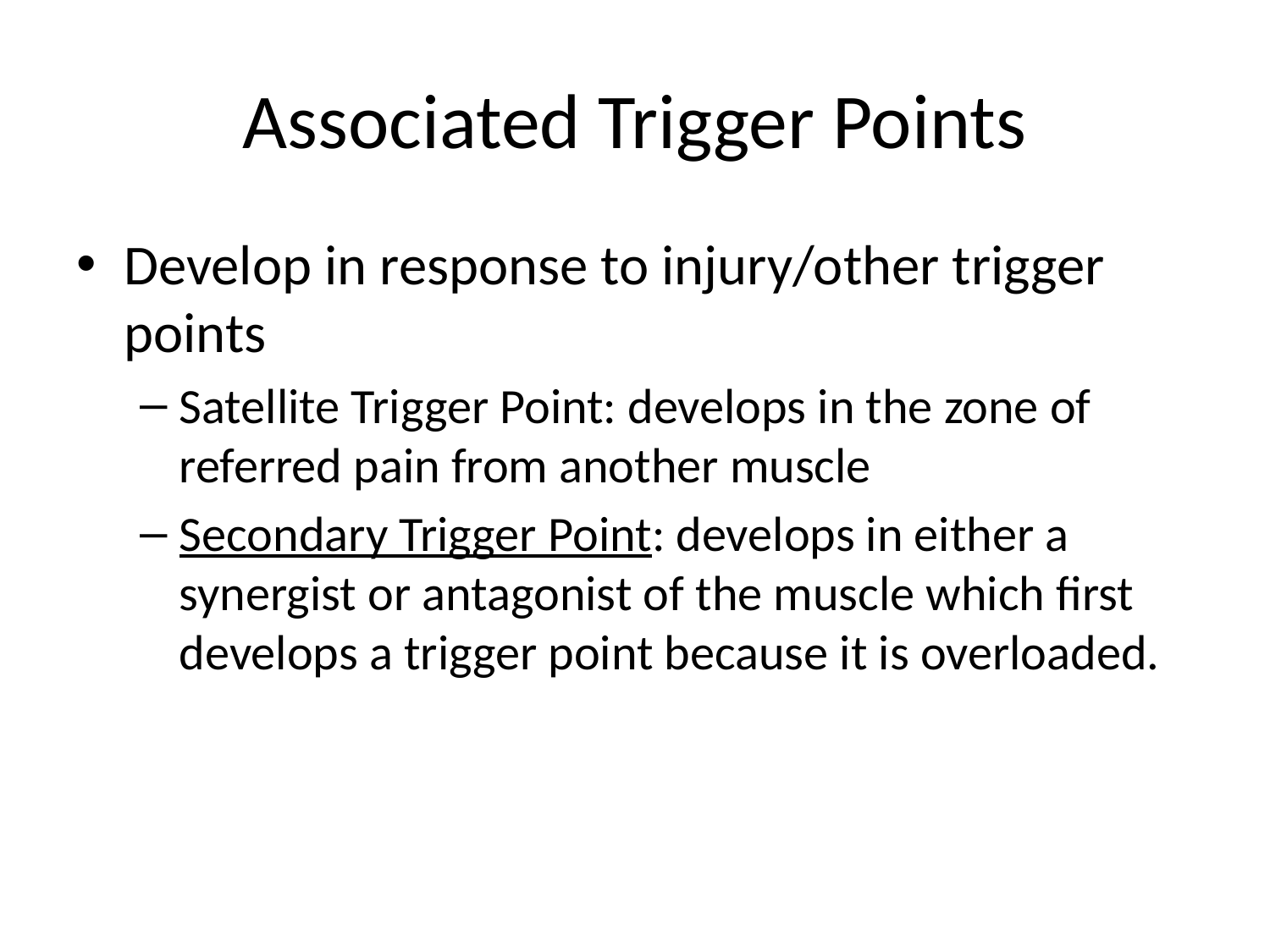

# Associated Trigger Points
Develop in response to injury/other trigger points
Satellite Trigger Point: develops in the zone of referred pain from another muscle
Secondary Trigger Point: develops in either a synergist or antagonist of the muscle which first develops a trigger point because it is overloaded.